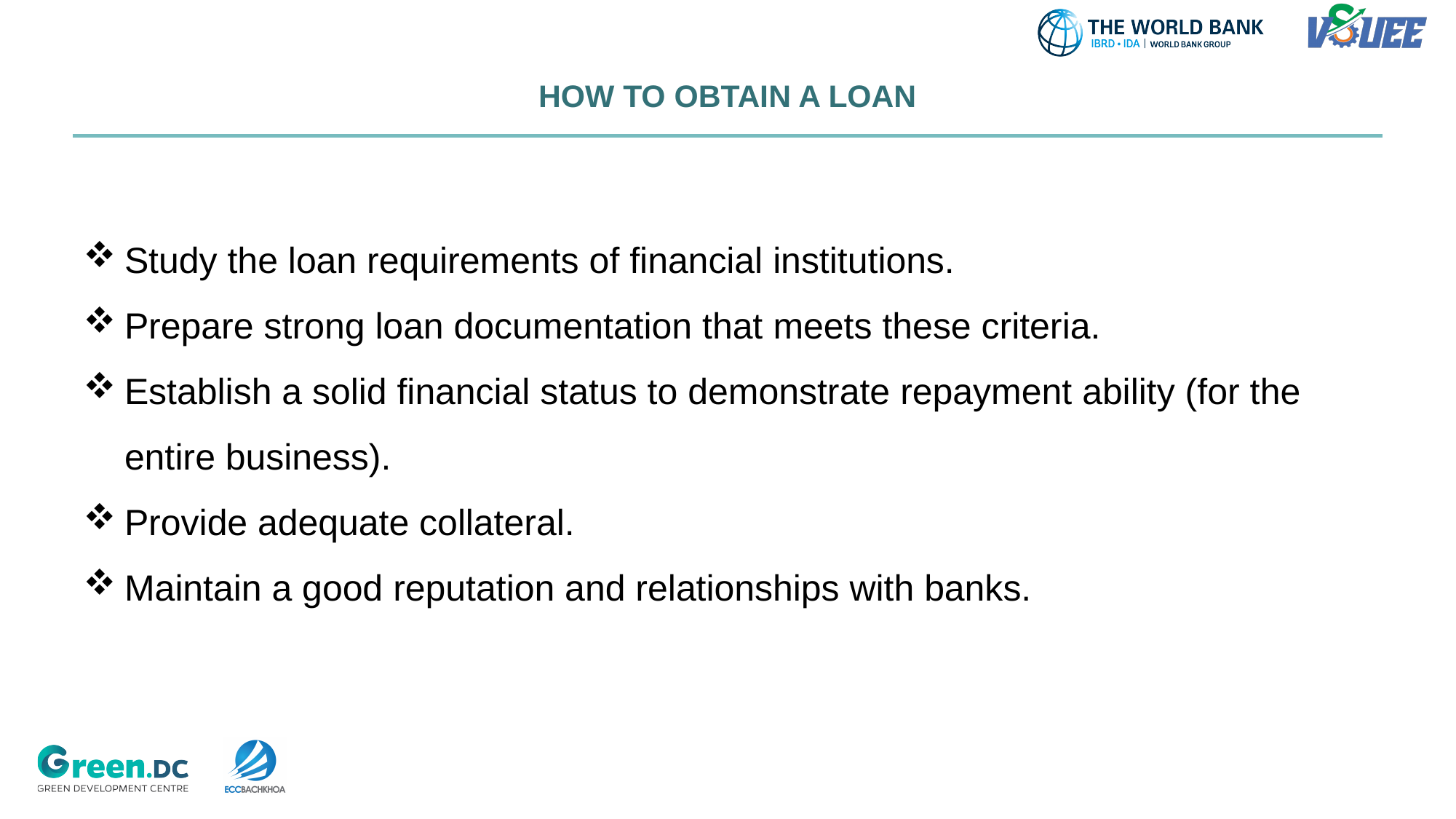

# HOW TO OBTAIN A LOAN
Study the loan requirements of financial institutions.
Prepare strong loan documentation that meets these criteria.
Establish a solid financial status to demonstrate repayment ability (for the entire business).
Provide adequate collateral.
Maintain a good reputation and relationships with banks.